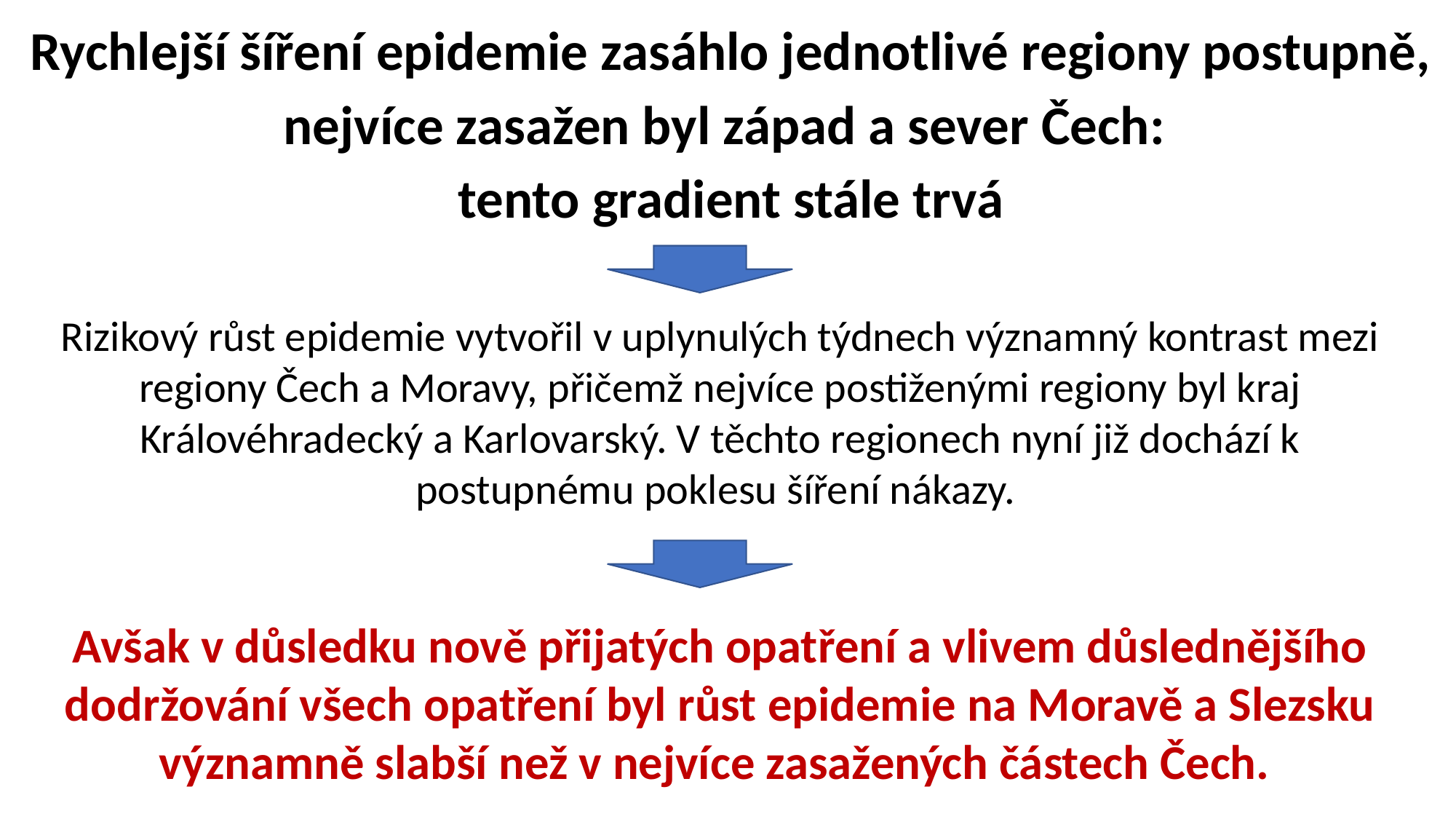

Rychlejší šíření epidemie zasáhlo jednotlivé regiony postupně,
nejvíce zasažen byl západ a sever Čech:
tento gradient stále trvá

Rizikový růst epidemie vytvořil v uplynulých týdnech významný kontrast mezi regiony Čech a Moravy, přičemž nejvíce postiženými regiony byl kraj Královéhradecký a Karlovarský. V těchto regionech nyní již dochází k postupnému poklesu šíření nákazy.

Avšak v důsledku nově přijatých opatření a vlivem důslednějšího dodržování všech opatření byl růst epidemie na Moravě a Slezsku významně slabší než v nejvíce zasažených částech Čech.